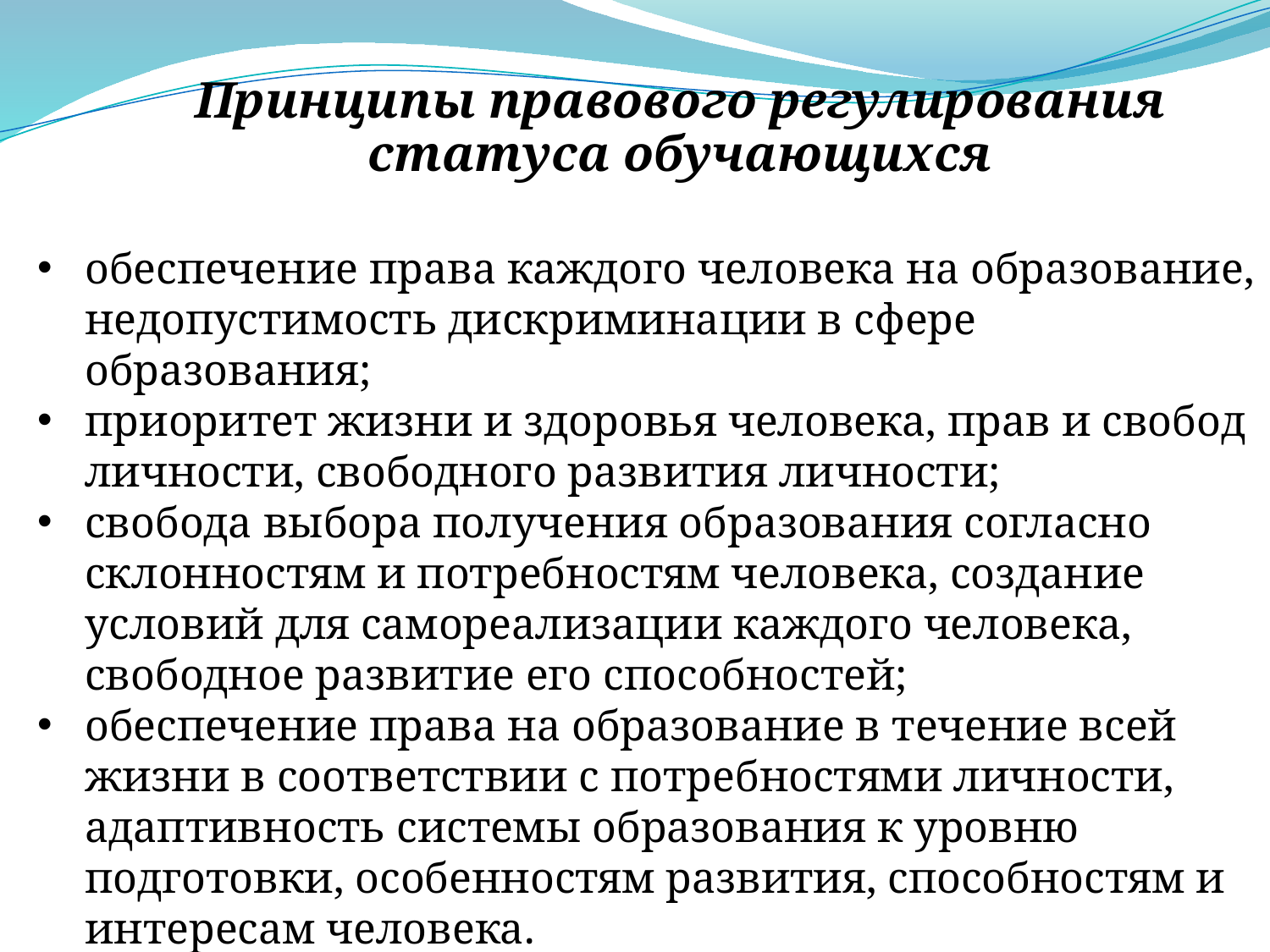

Принципы правового регулирования статуса обучающихся
обеспечение права каждого человека на образование, недопустимость дискриминации в сфере образования;
приоритет жизни и здоровья человека, прав и свобод личности, свободного развития личности;
свобода выбора получения образования согласно склонностям и потребностям человека, создание условий для самореализации каждого человека, свободное развитие его способностей;
обеспечение права на образование в течение всей жизни в соответствии с потребностями личности, адаптивность системы образования к уровню подготовки, особенностям развития, способностям и интересам человека.